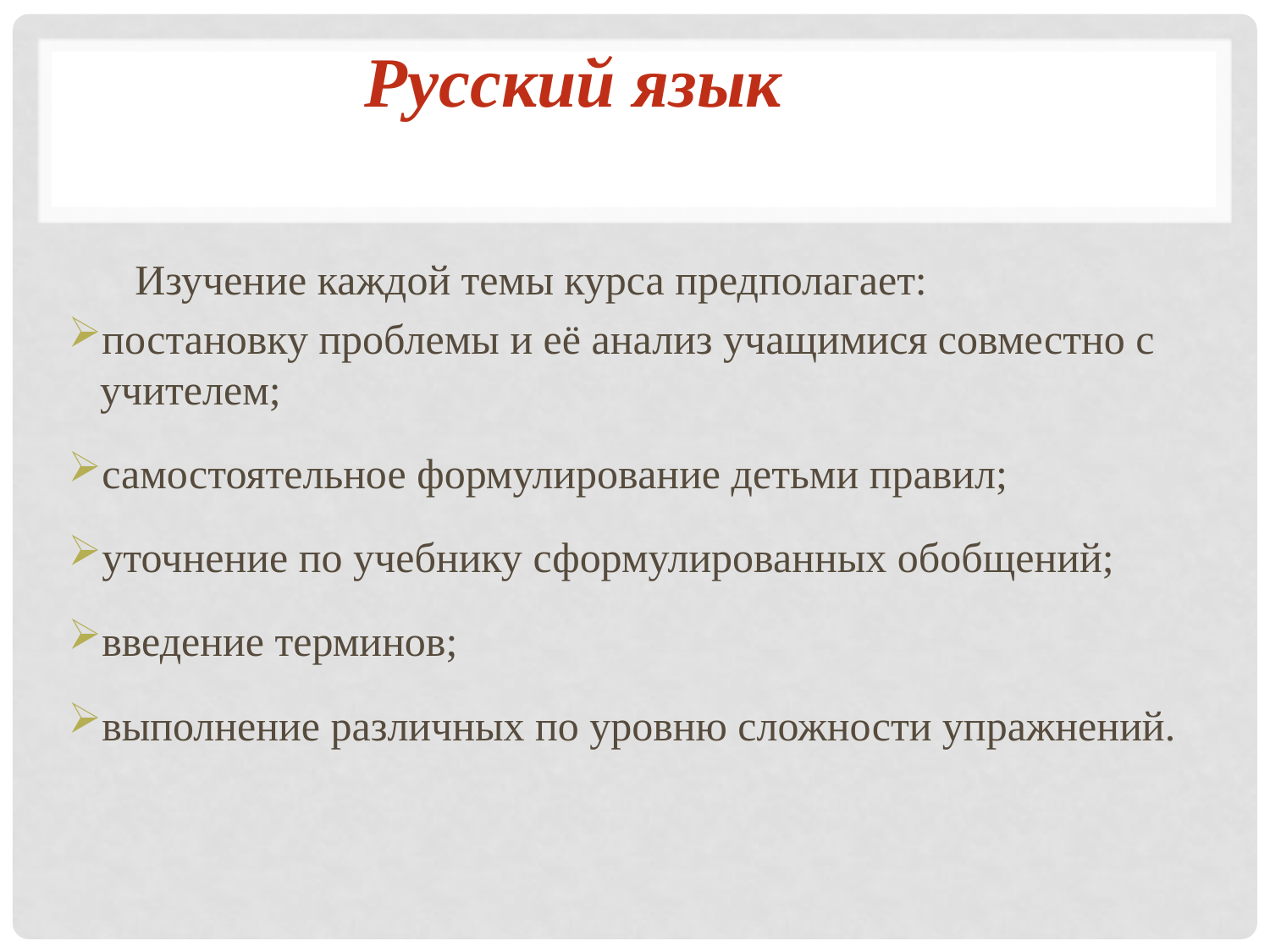

# Русский язык
	   Изучение каждой темы курса предполагает:
постановку проблемы и её анализ учащимися совместно с учителем;

самостоятельное формулирование детьми правил;

уточнение по учебнику сформулированных обобщений;

введение терминов;

выполнение различных по уровню сложности упражнений.